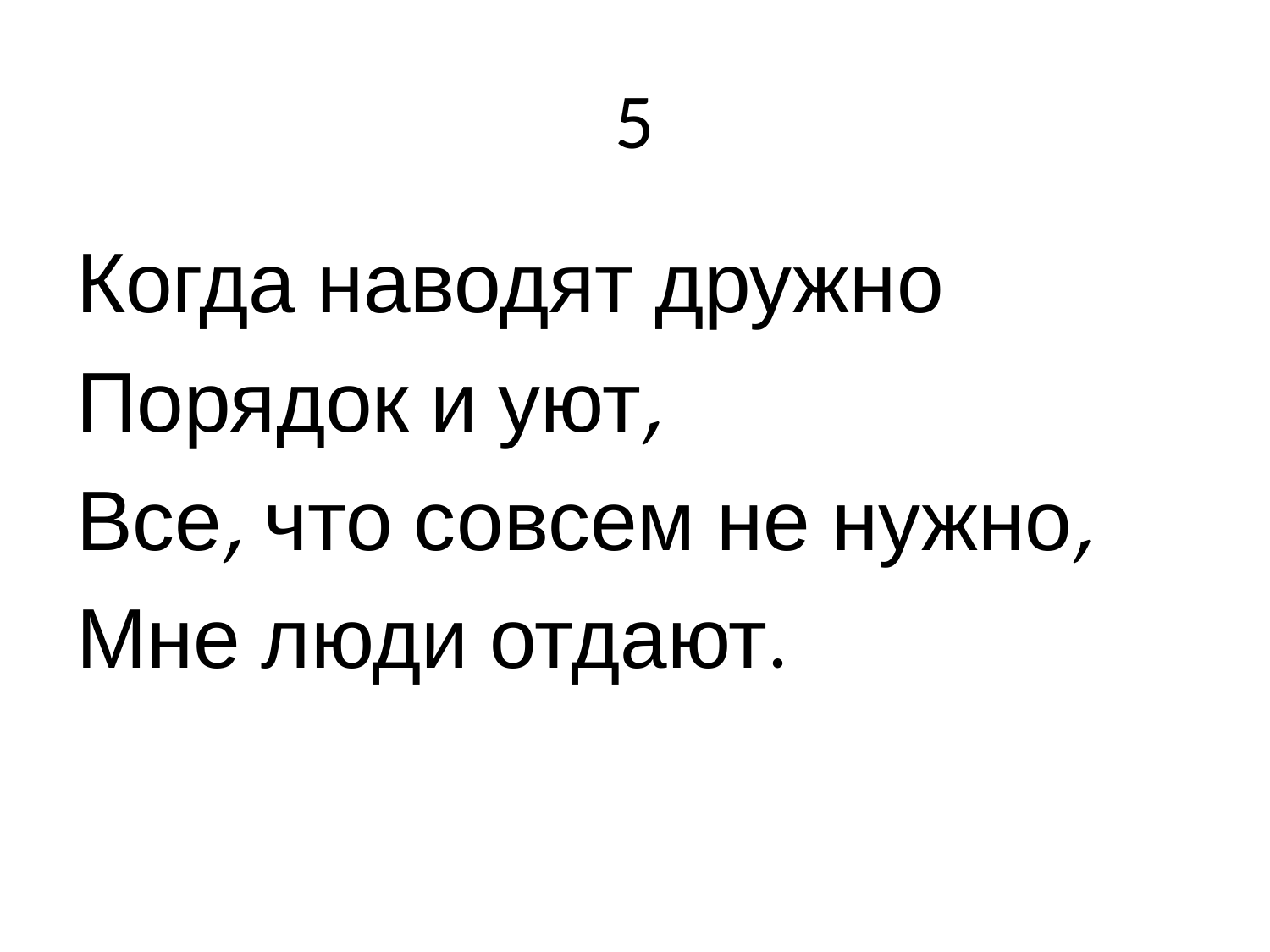

# 5
Когда наводят дружно
Порядок и уют,
Все, что совсем не нужно,
Мне люди отдают.